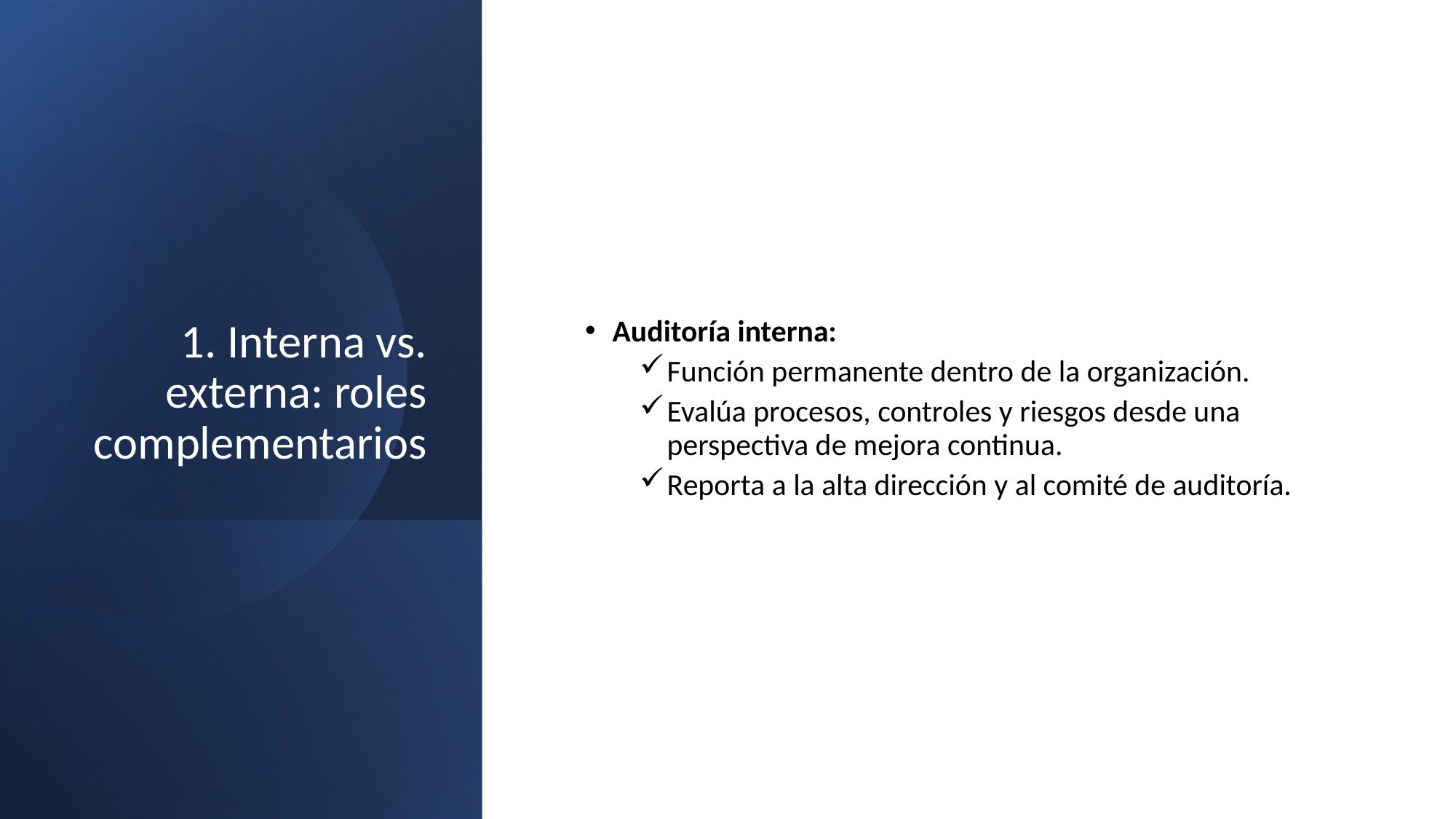

# 1. Interna vs. externa: roles complementarios
Auditoría interna:
Función permanente dentro de la organización.
Evalúa procesos, controles y riesgos desde una perspectiva de mejora continua.
Reporta a la alta dirección y al comité de auditoría.